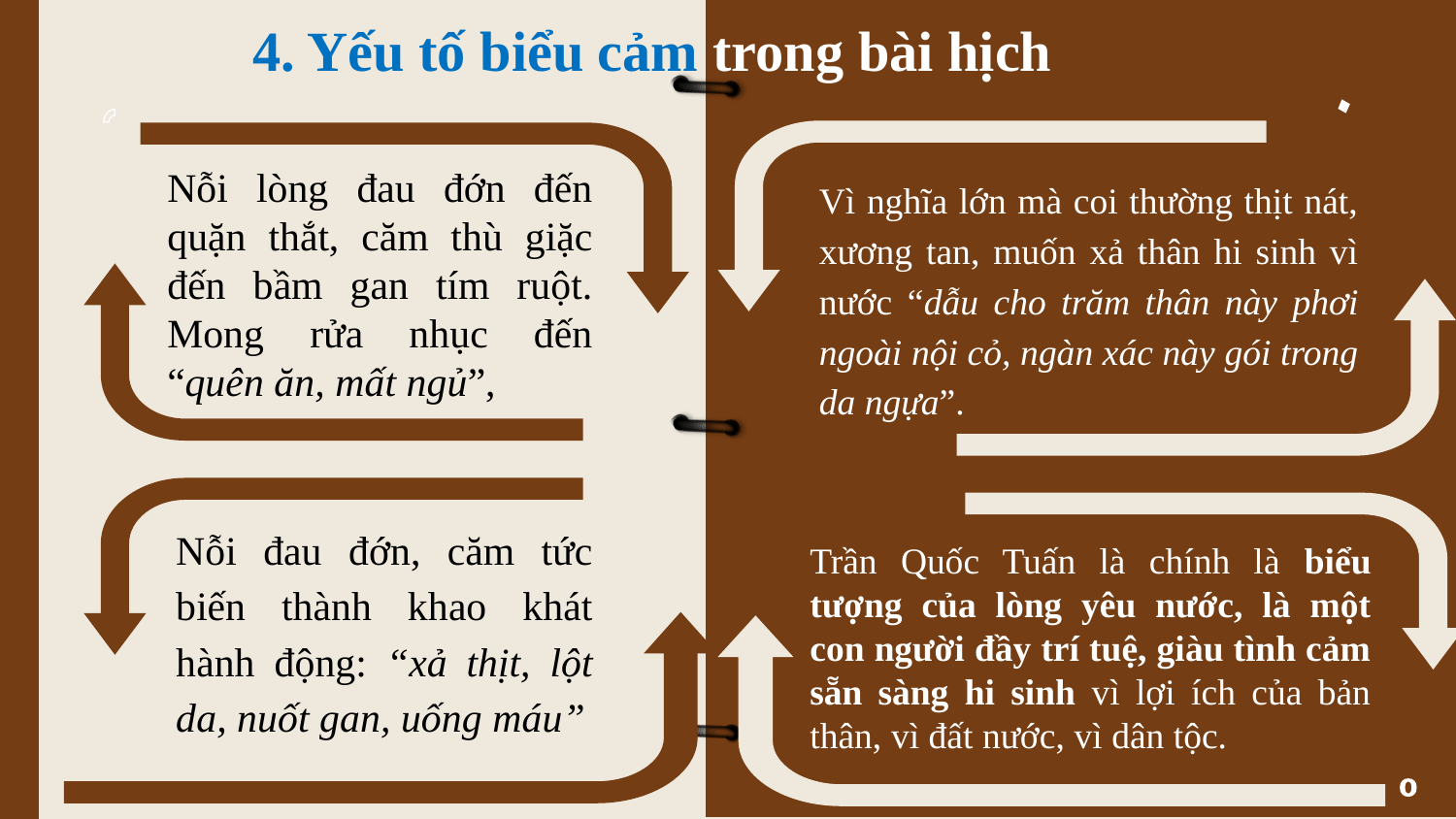

4. Yếu tố biểu cảm trong bài hịch

Nỗi lòng đau đớn đến quặn thắt, căm thù giặc đến bầm gan tím ruột. Mong rửa nhục đến “quên ăn, mất ngủ”,
Vì nghĩa lớn mà coi thường thịt nát, xương tan, muốn xả thân hi sinh vì nước “dẫu cho trăm thân này phơi ngoài nội cỏ, ngàn xác này gói trong da ngựa”.
Nỗi đau đớn, căm tức biến thành khao khát hành động: “xả thịt, lột da, nuốt gan, uống máu”
Trần Quốc Tuấn là chính là biểu tượng của lòng yêu nước, là một con người đầy trí tuệ, giàu tình cảm sẵn sàng hi sinh vì lợi ích của bản thân, vì đất nước, vì dân tộc.